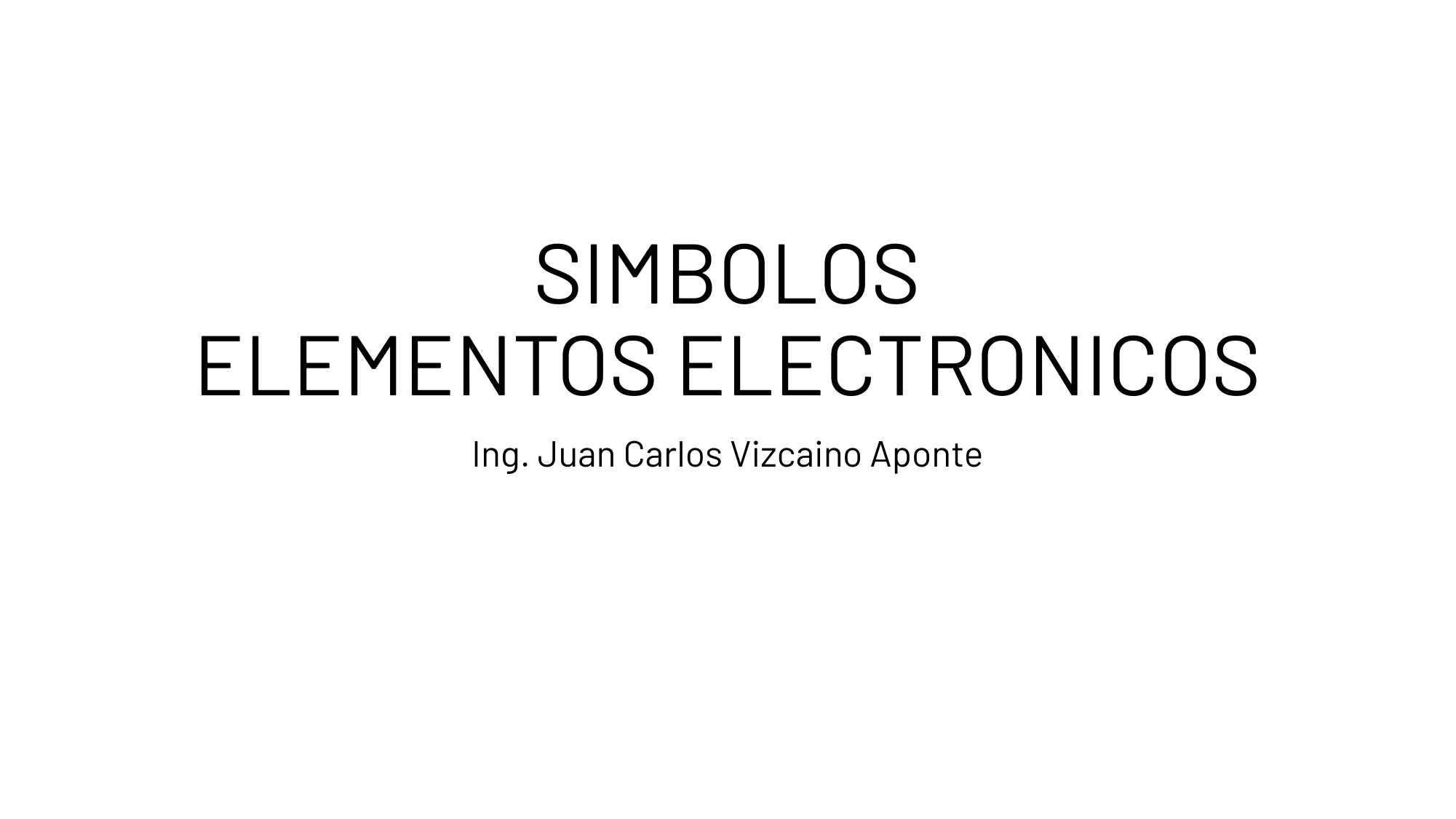

# SIMBOLOS ELEMENTOS ELECTRONICOS
Ing. Juan Carlos Vizcaino Aponte